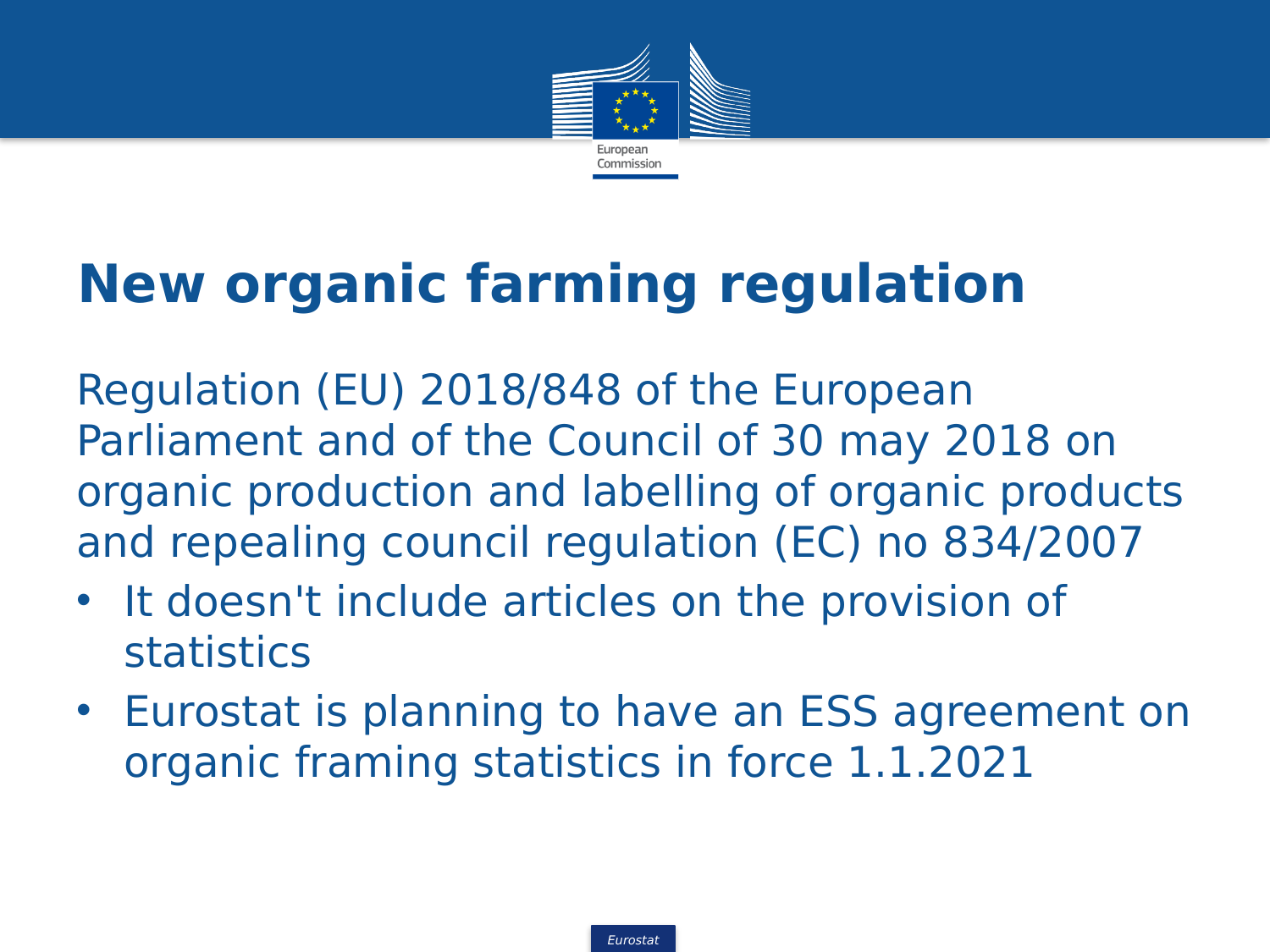

# New organic farming regulation
Regulation (EU) 2018/848 of the European Parliament and of the Council of 30 may 2018 on organic production and labelling of organic products and repealing council regulation (EC) no 834/2007
It doesn't include articles on the provision of statistics
Eurostat is planning to have an ESS agreement on organic framing statistics in force 1.1.2021